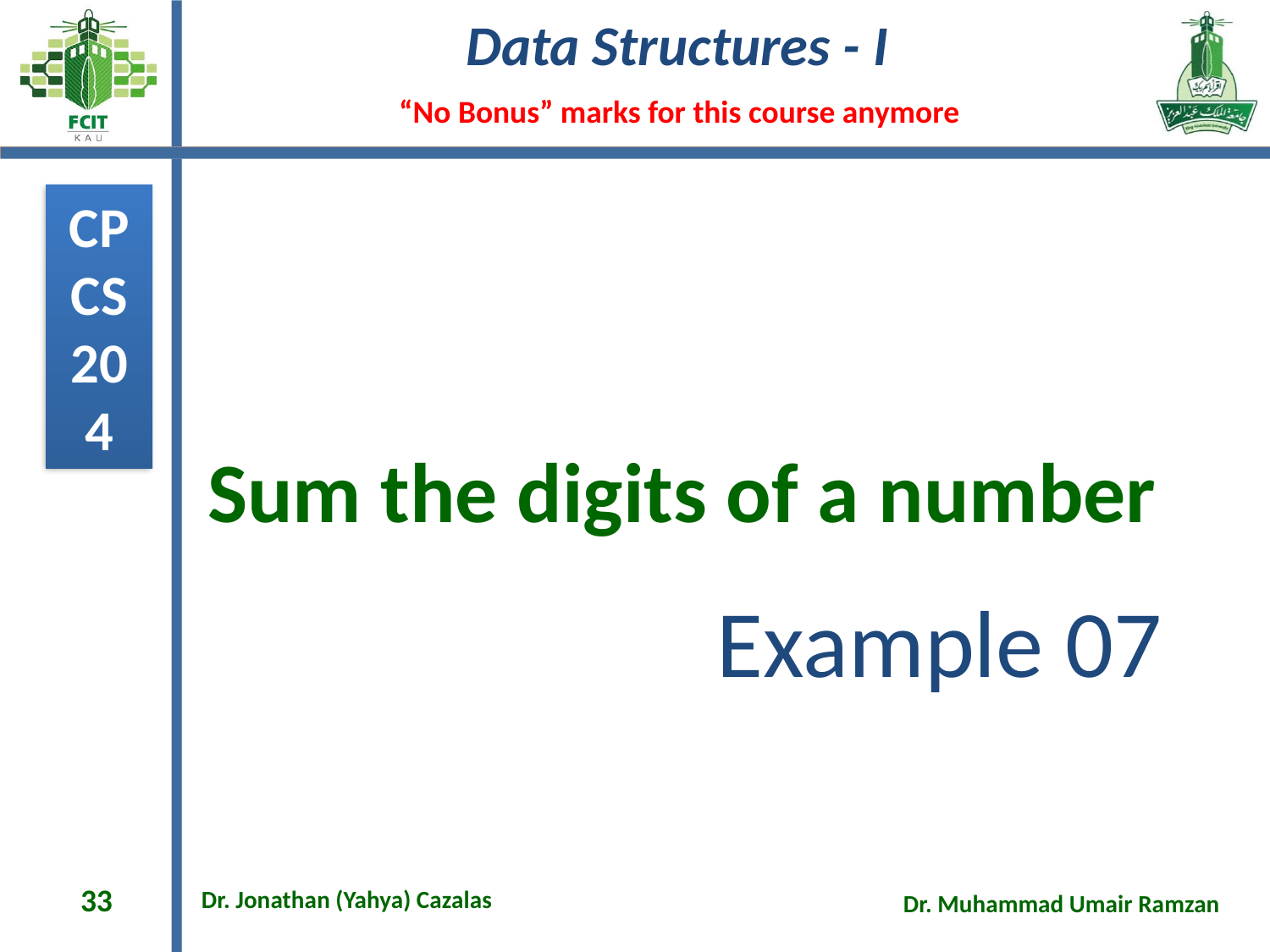

# Sum the digits of a number
Example 07
33